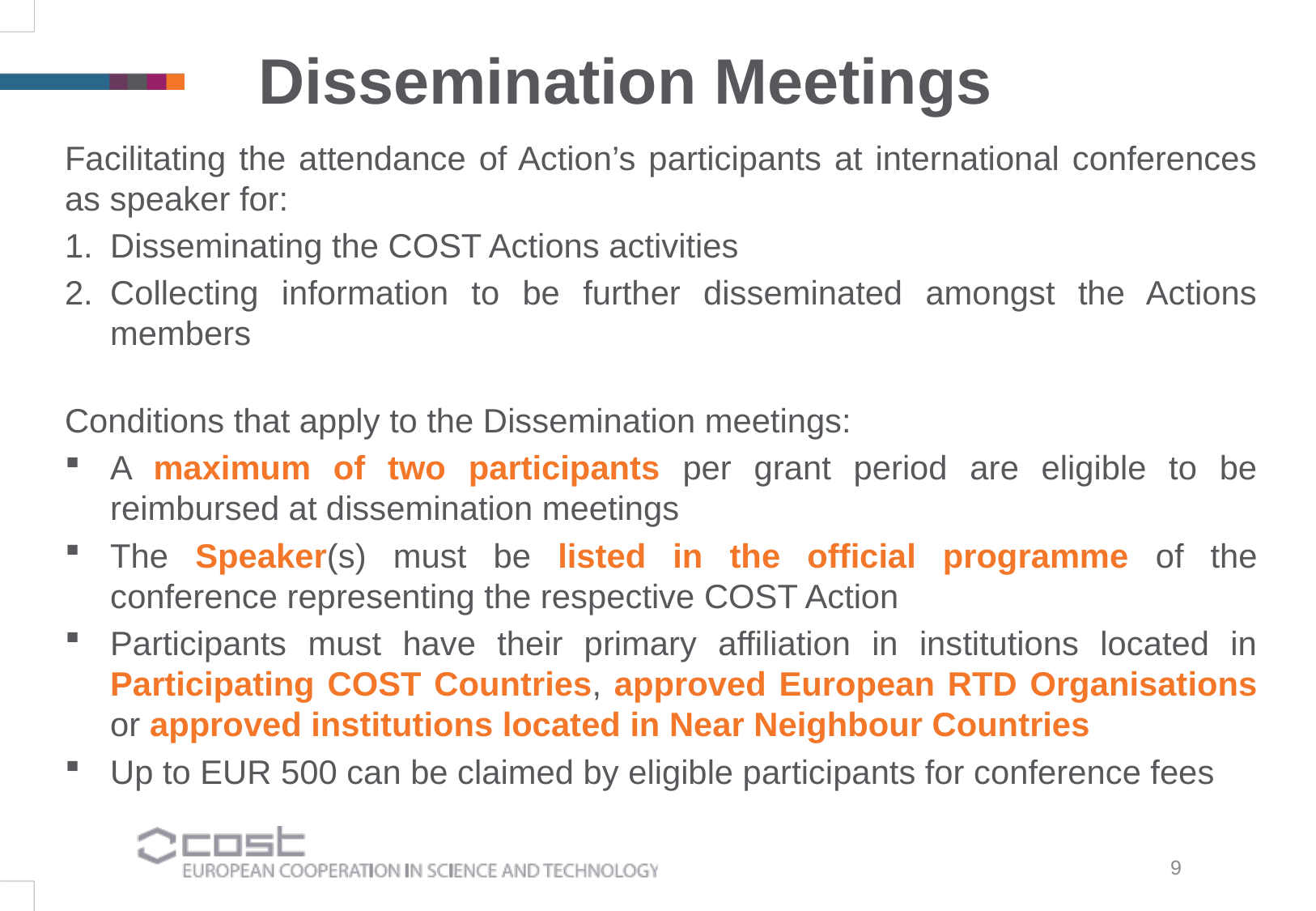

Dissemination Meetings
Facilitating the attendance of Action’s participants at international conferences as speaker for:
Disseminating the COST Actions activities
Collecting information to be further disseminated amongst the Actions members

Conditions that apply to the Dissemination meetings:
A maximum of two participants per grant period are eligible to be reimbursed at dissemination meetings
The Speaker(s) must be listed in the official programme of the conference representing the respective COST Action
Participants must have their primary affiliation in institutions located in Participating COST Countries, approved European RTD Organisations or approved institutions located in Near Neighbour Countries
Up to EUR 500 can be claimed by eligible participants for conference fees

9